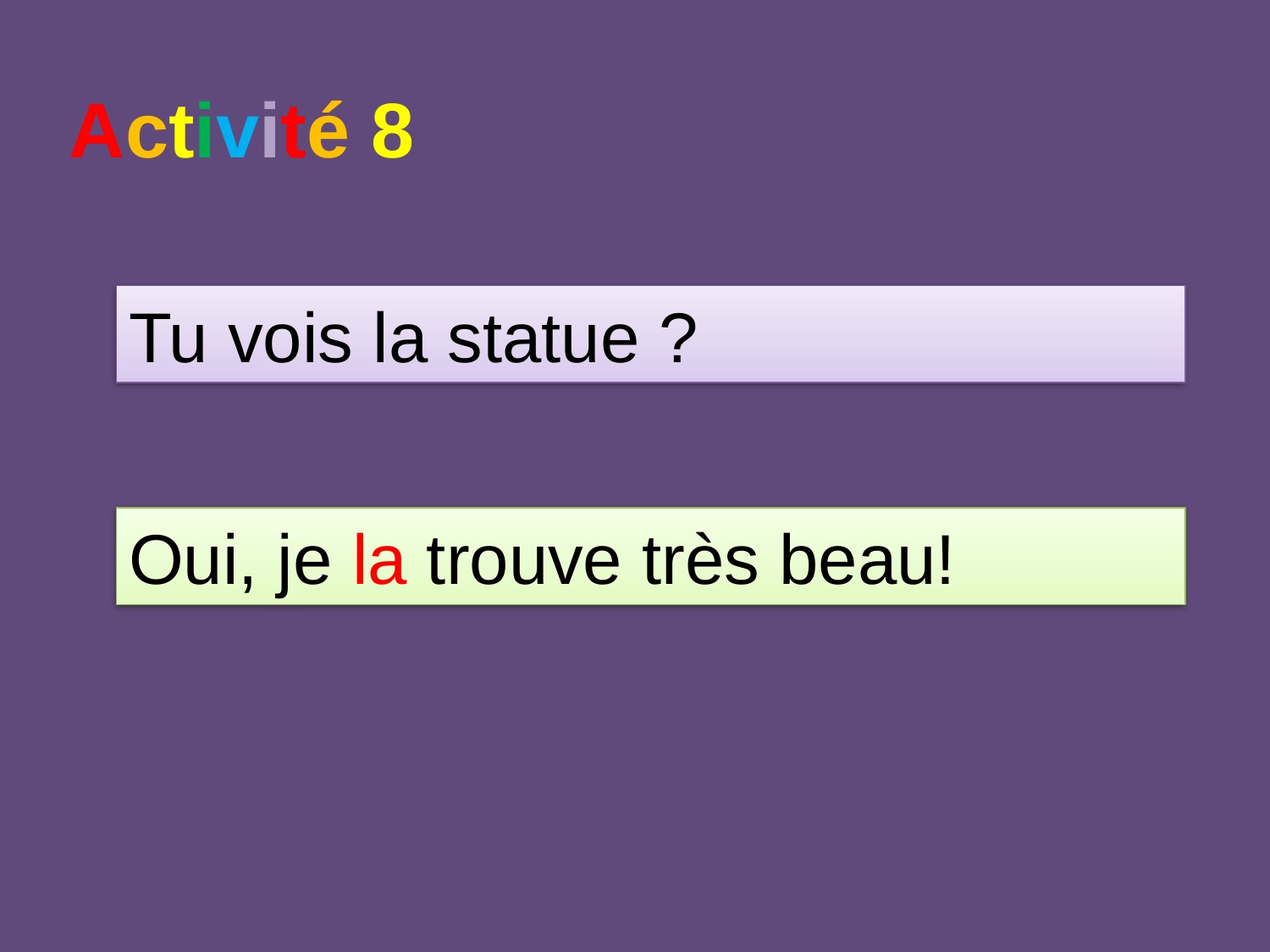

Activité 8
Tu vois la statue ?
Oui, je la trouve très beau!